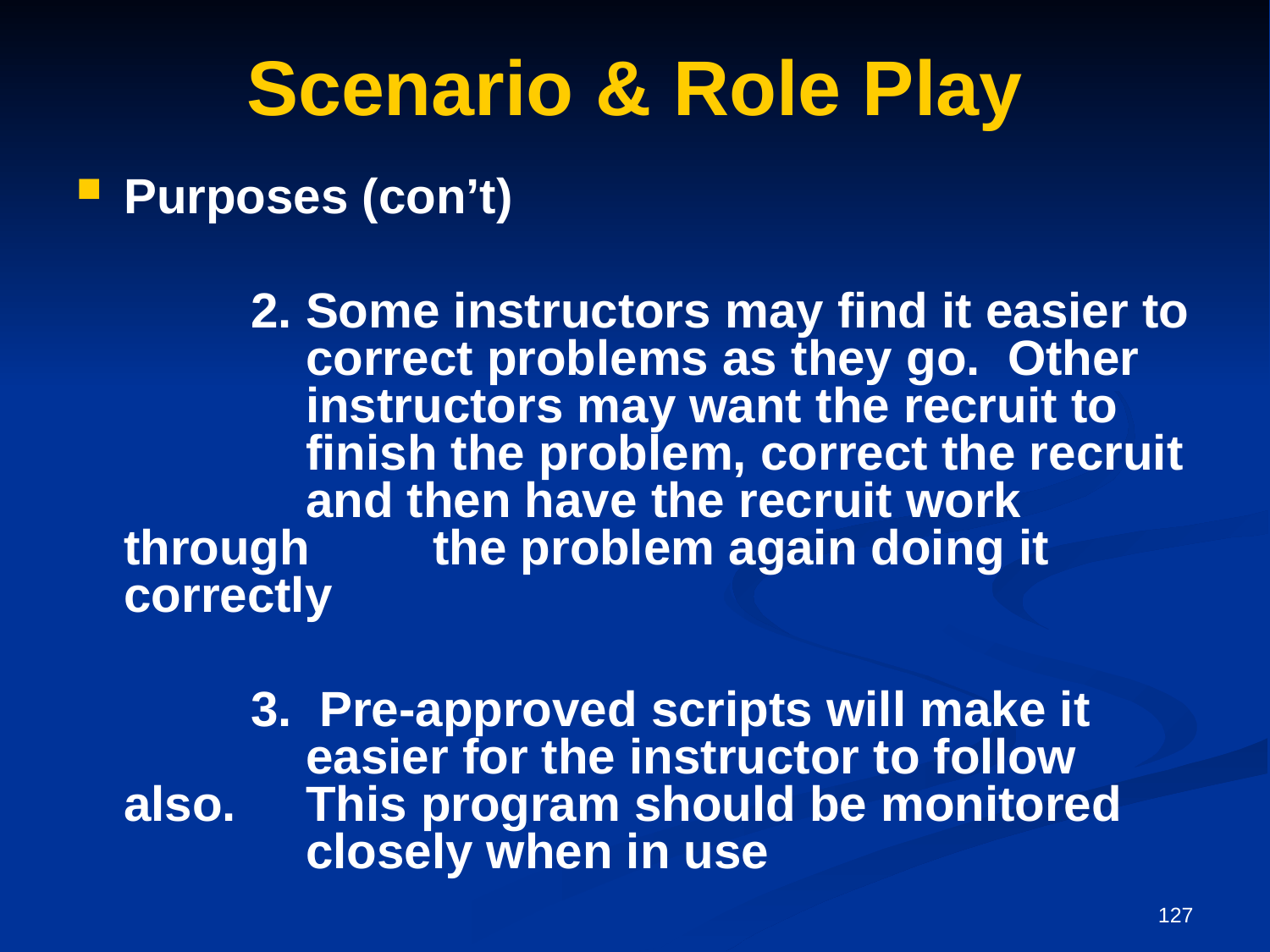

# Scenario & Role Play
Purposes (con’t)

		2. Some instructors may find it easier to 	    correct problems as they go.  Other 	    instructors may want the recruit to 	   	    finish the problem, correct the recruit 	    and then have the recruit work through 	    the problem again doing it correctly

		3.  Pre-approved scripts will make it 	 	    easier for the instructor to follow also. 	    This program should be monitored 	  	    closely when in use
127